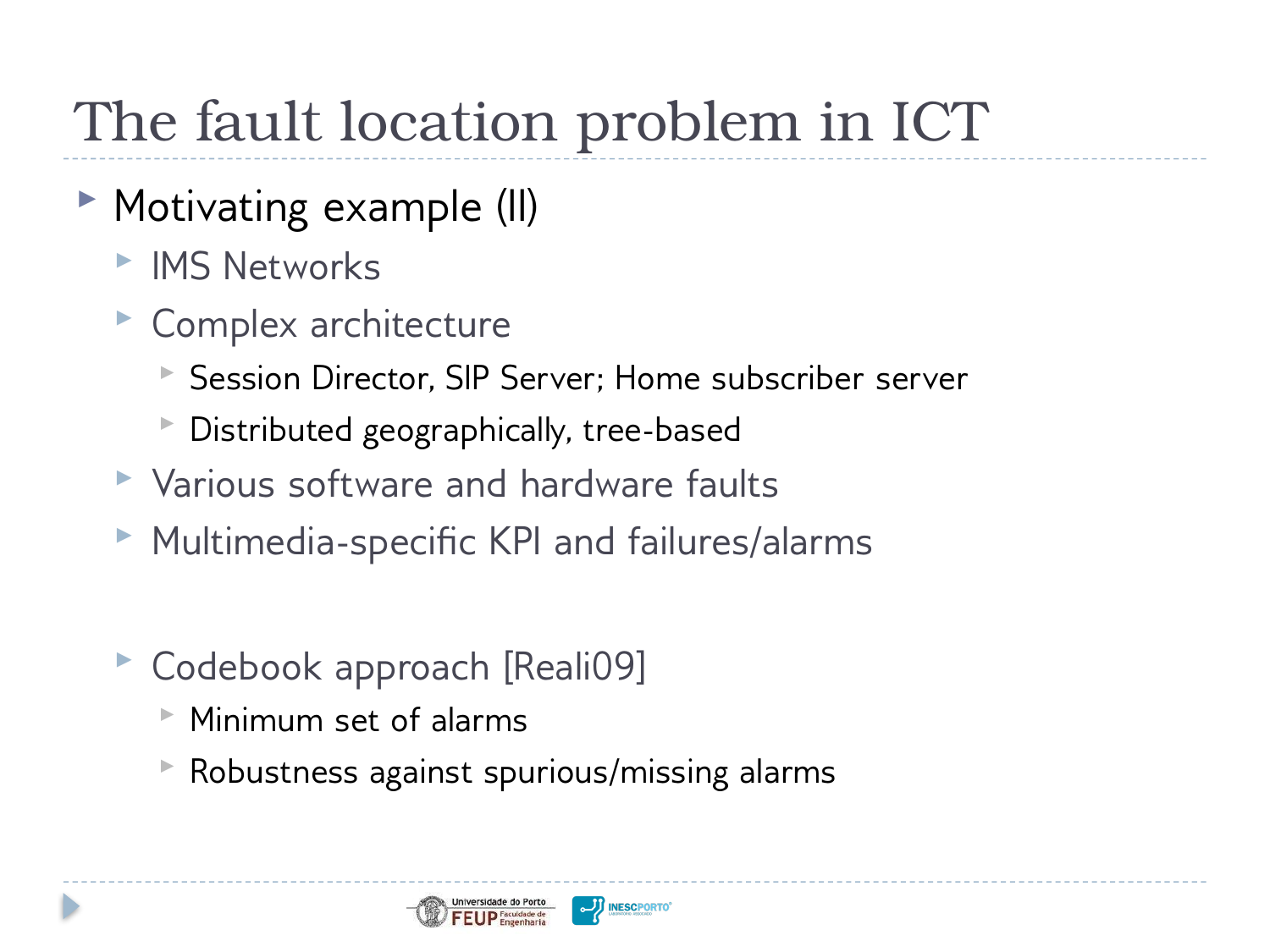

# The fault location problem in ICT
Motivating example (II)
IMS Networks
Complex architecture
Session Director, SIP Server; Home subscriber server
Distributed geographically, tree-based
Various software and hardware faults
Multimedia-specific KPI and failures/alarms

Codebook approach [Reali09]
Minimum set of alarms
Robustness against spurious/missing alarms